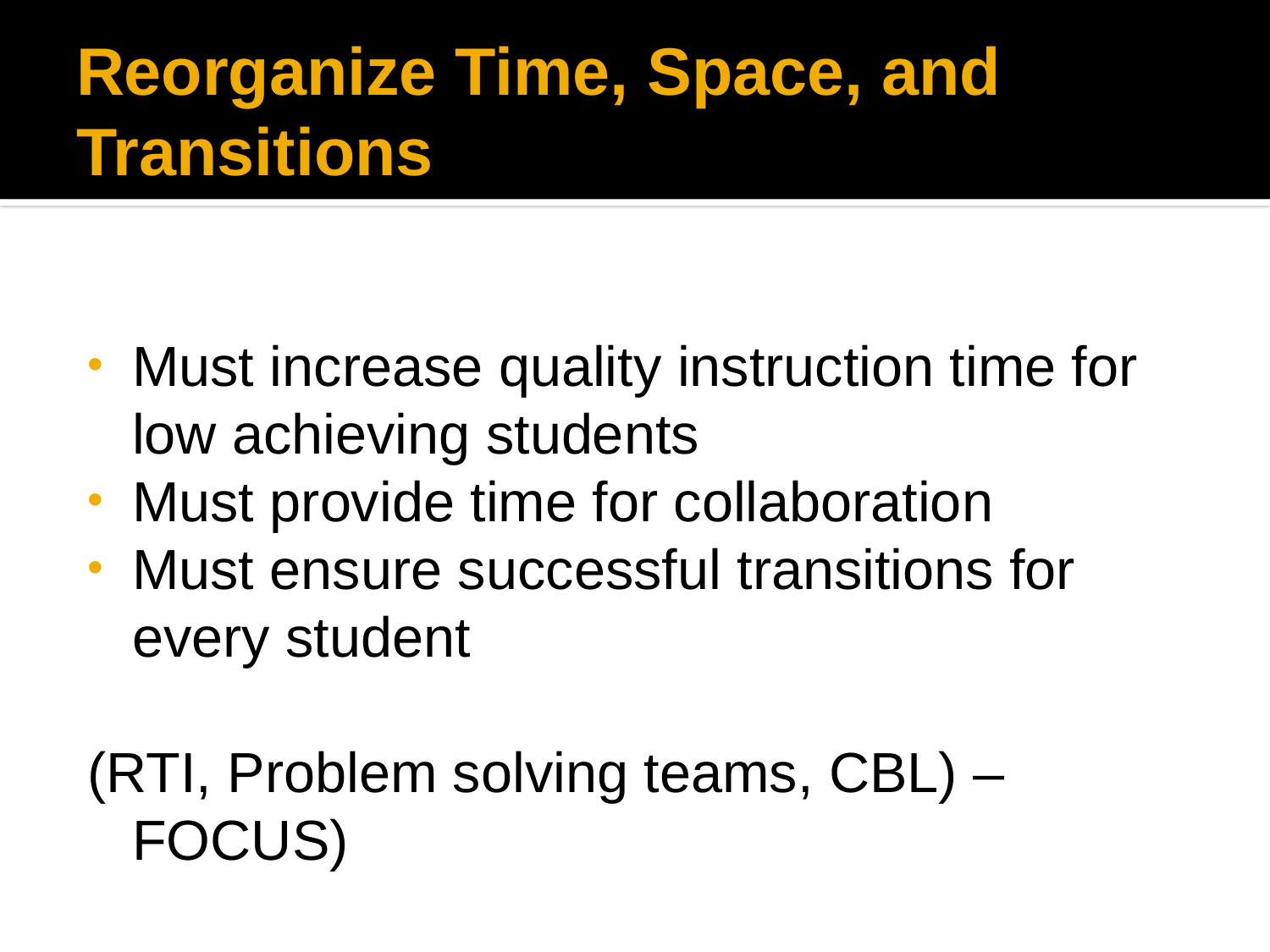

# Reorganize Time, Space, and Transitions
Must increase quality instruction time for low achieving students
Must provide time for collaboration
Must ensure successful transitions for every student

(RTI, Problem solving teams, CBL) – FOCUS)